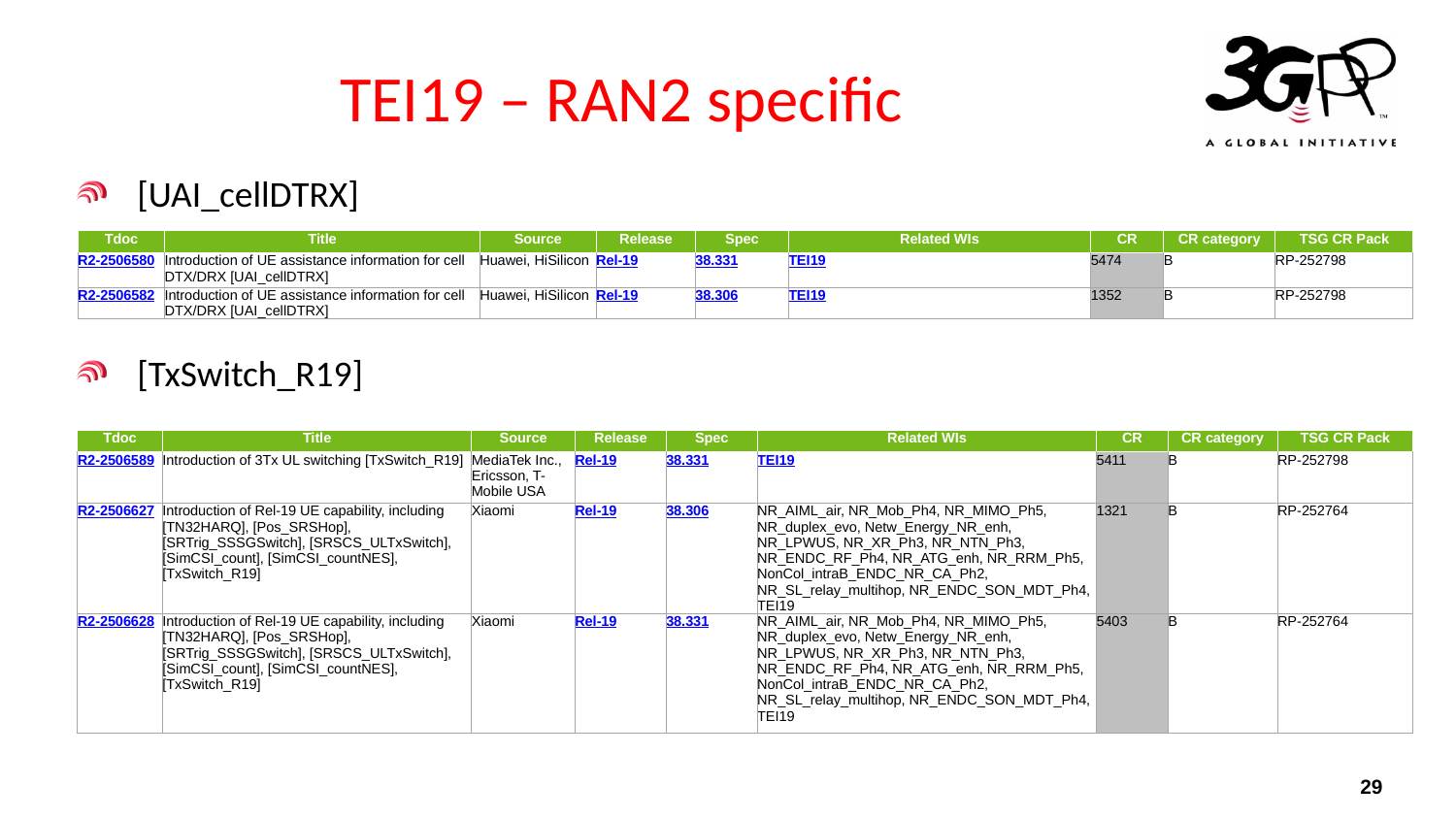

# TEI19 – RAN2 specific
 [UAI_cellDTRX]
| Tdoc | Title | Source | Release | Spec | Related WIs | CR | CR category | TSG CR Pack |
| --- | --- | --- | --- | --- | --- | --- | --- | --- |
| R2-2506580 | Introduction of UE assistance information for cell DTX/DRX [UAI\_cellDTRX] | Huawei, HiSilicon | Rel-19 | 38.331 | TEI19 | 5474 | B | RP-252798 |
| R2-2506582 | Introduction of UE assistance information for cell DTX/DRX [UAI\_cellDTRX] | Huawei, HiSilicon | Rel-19 | 38.306 | TEI19 | 1352 | B | RP-252798 |
 [TxSwitch_R19]
| Tdoc | Title | Source | Release | Spec | Related WIs | CR | CR category | TSG CR Pack |
| --- | --- | --- | --- | --- | --- | --- | --- | --- |
| R2-2506589 | Introduction of 3Tx UL switching [TxSwitch\_R19] | MediaTek Inc., Ericsson, T-Mobile USA | Rel-19 | 38.331 | TEI19 | 5411 | B | RP-252798 |
| R2-2506627 | Introduction of Rel-19 UE capability, including [TN32HARQ], [Pos\_SRSHop], [SRTrig\_SSSGSwitch], [SRSCS\_ULTxSwitch], [SimCSI\_count], [SimCSI\_countNES], [TxSwitch\_R19] | Xiaomi | Rel-19 | 38.306 | NR\_AIML\_air, NR\_Mob\_Ph4, NR\_MIMO\_Ph5, NR\_duplex\_evo, Netw\_Energy\_NR\_enh, NR\_LPWUS, NR\_XR\_Ph3, NR\_NTN\_Ph3, NR\_ENDC\_RF\_Ph4, NR\_ATG\_enh, NR\_RRM\_Ph5, NonCol\_intraB\_ENDC\_NR\_CA\_Ph2, NR\_SL\_relay\_multihop, NR\_ENDC\_SON\_MDT\_Ph4, TEI19 | 1321 | B | RP-252764 |
| R2-2506628 | Introduction of Rel-19 UE capability, including [TN32HARQ], [Pos\_SRSHop], [SRTrig\_SSSGSwitch], [SRSCS\_ULTxSwitch], [SimCSI\_count], [SimCSI\_countNES], [TxSwitch\_R19] | Xiaomi | Rel-19 | 38.331 | NR\_AIML\_air, NR\_Mob\_Ph4, NR\_MIMO\_Ph5, NR\_duplex\_evo, Netw\_Energy\_NR\_enh, NR\_LPWUS, NR\_XR\_Ph3, NR\_NTN\_Ph3, NR\_ENDC\_RF\_Ph4, NR\_ATG\_enh, NR\_RRM\_Ph5, NonCol\_intraB\_ENDC\_NR\_CA\_Ph2, NR\_SL\_relay\_multihop, NR\_ENDC\_SON\_MDT\_Ph4, TEI19 | 5403 | B | RP-252764 |